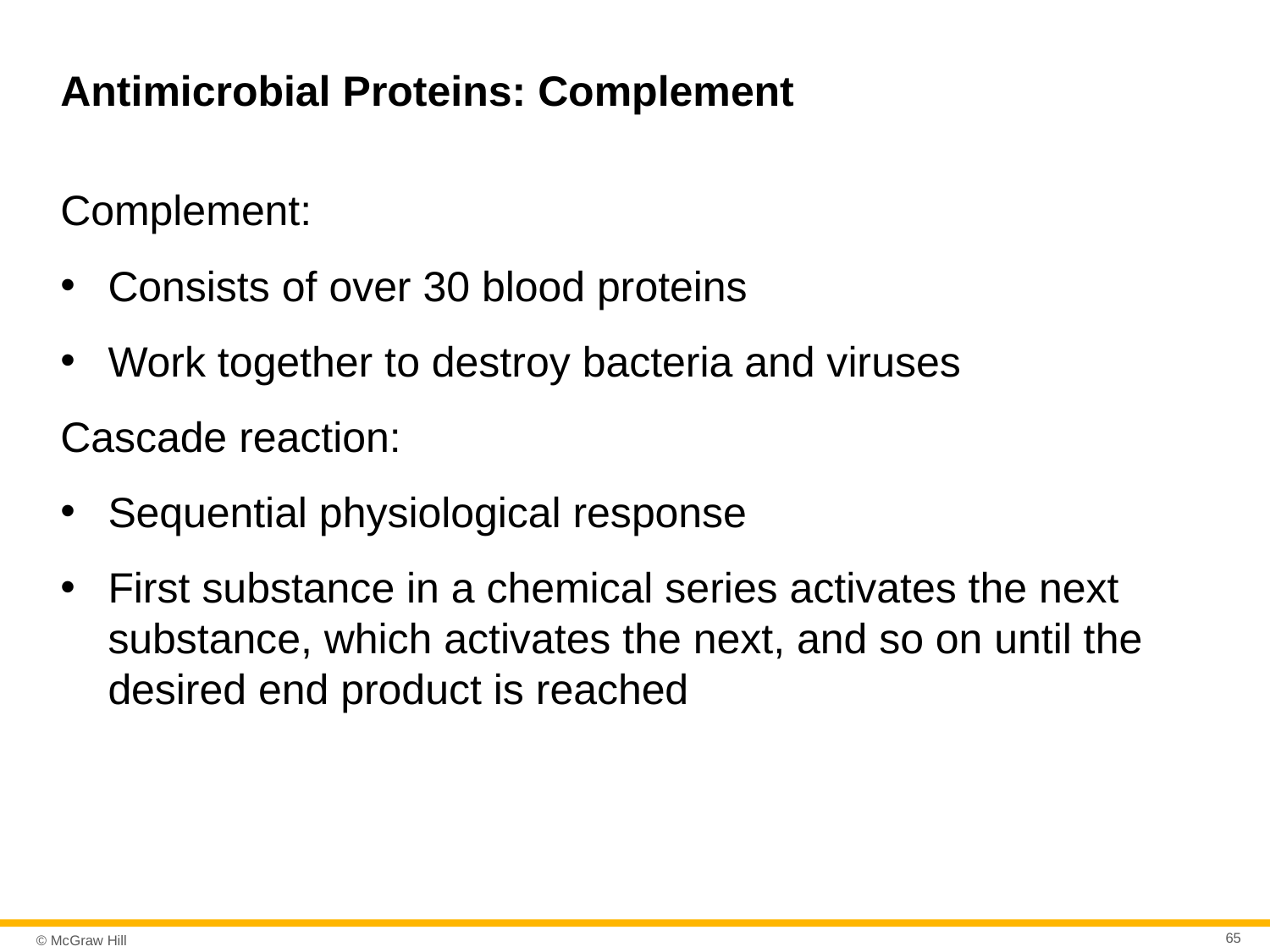

# Antimicrobial Proteins: Complement
Complement:
Consists of over 30 blood proteins
Work together to destroy bacteria and viruses
Cascade reaction:
Sequential physiological response
First substance in a chemical series activates the next substance, which activates the next, and so on until the desired end product is reached